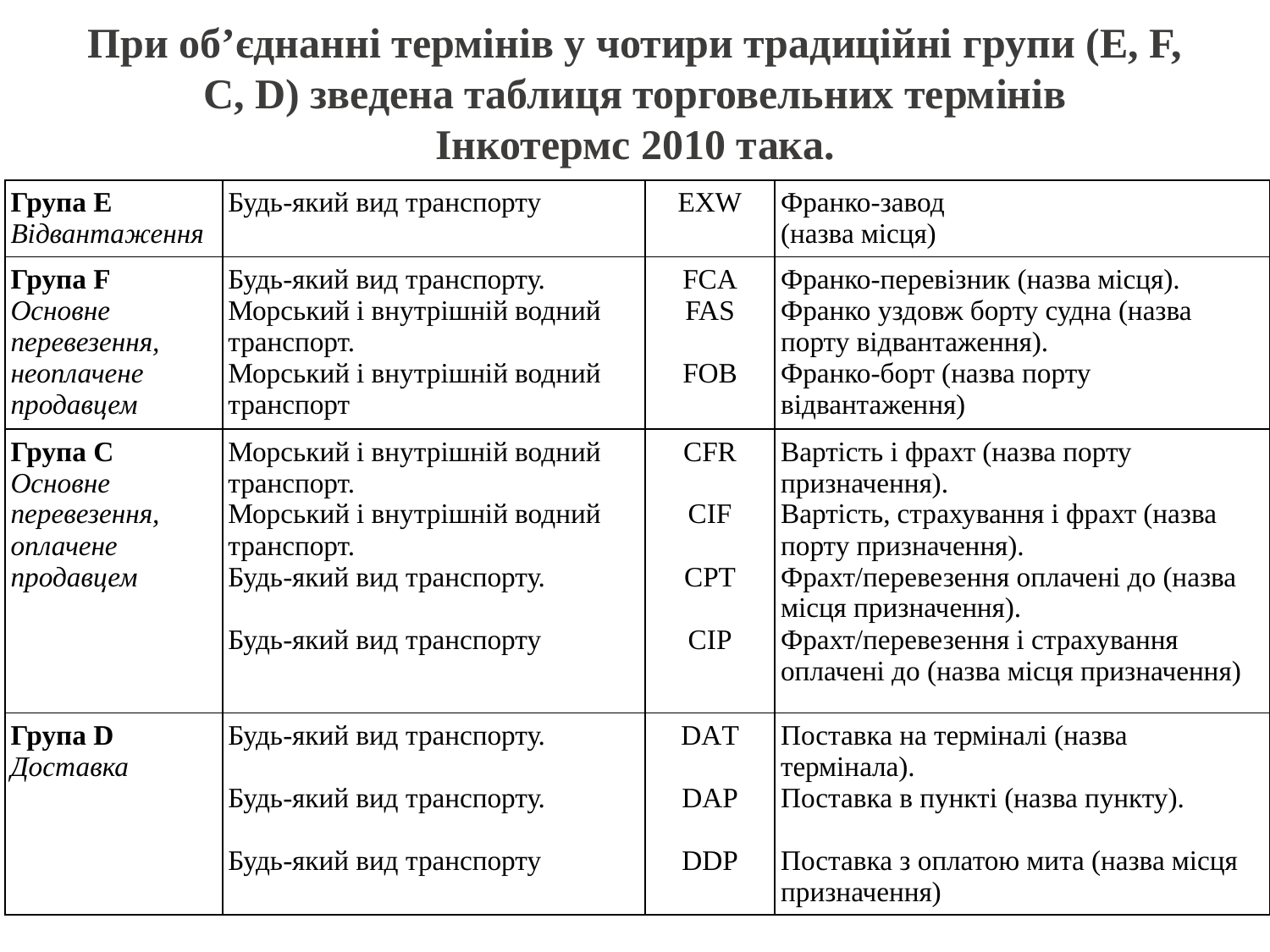

# При об’єднанні термінів у чотири традиційні групи (Е, F, С, D) зведена таблиця торговельних термінів Інкотермс 2010 така.
| Група Е Відвантаження | Будь-який вид транспорту | EXW | Франко-завод (назва місця) |
| --- | --- | --- | --- |
| Група F Основне перевезення, неоплачене продавцем | Будь-який вид транспорту. Морський і внутрішній водний транспорт. Морський і внутрішній водний транспорт | FCA FAS   FOB | Франко-перевізник (назва місця). Франко уздовж борту судна (назва порту відвантаження). Франко-борт (назва порту відвантаження) |
| Група С  Основне перевезення, оплачене продавцем | Морський і внутрішній водний транспорт. Морський і внутрішній водний транспорт. Будь-який вид транспорту. Будь-який вид транспорту | CFR CIF CPT СIР | Вартість і фрахт (назва порту призначення). Вартість, страхування і фрахт (назва порту призначення). Фрахт/перевезення оплачені до (назва місця призначення). Фрахт/перевезення і страхування оплачені до (назва місця призначення) |
| Група D Доставка | Будь-який вид транспорту. Будь-який вид транспорту. Будь-який вид транспорту | DAТ DАР DDP | Поставка на терміналі (назва термінала). Поставка в пункті (назва пункту). Поставка з оплатою мита (назва місця призначення) |